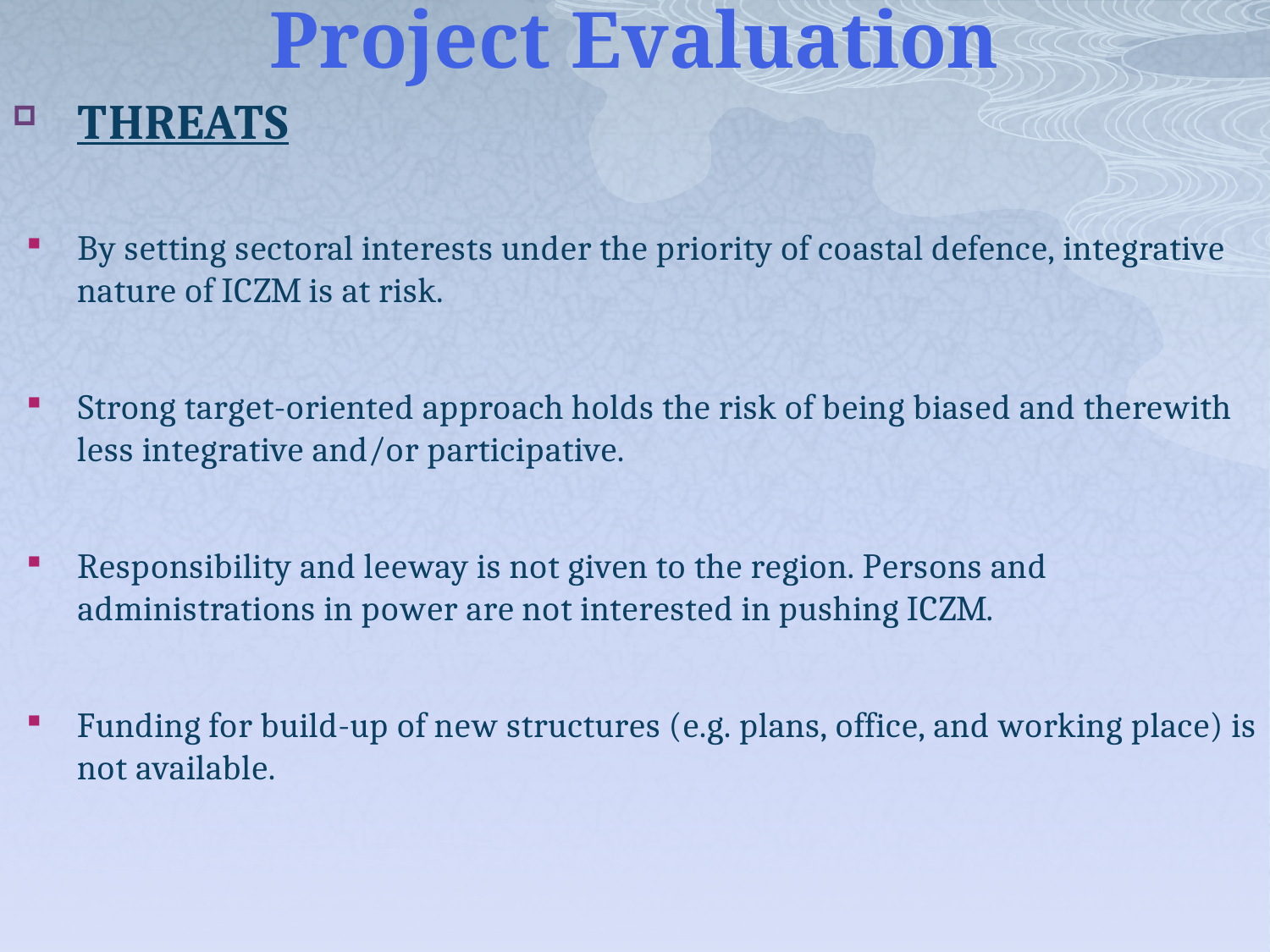

# Project Evaluation
THREATS

By setting sectoral interests under the priority of coastal defence, integrative nature of ICZM is at risk.

Strong target-oriented approach holds the risk of being biased and therewith less integrative and/or participative.

Responsibility and leeway is not given to the region. Persons and administrations in power are not interested in pushing ICZM.

Funding for build-up of new structures (e.g. plans, office, and working place) is not available.